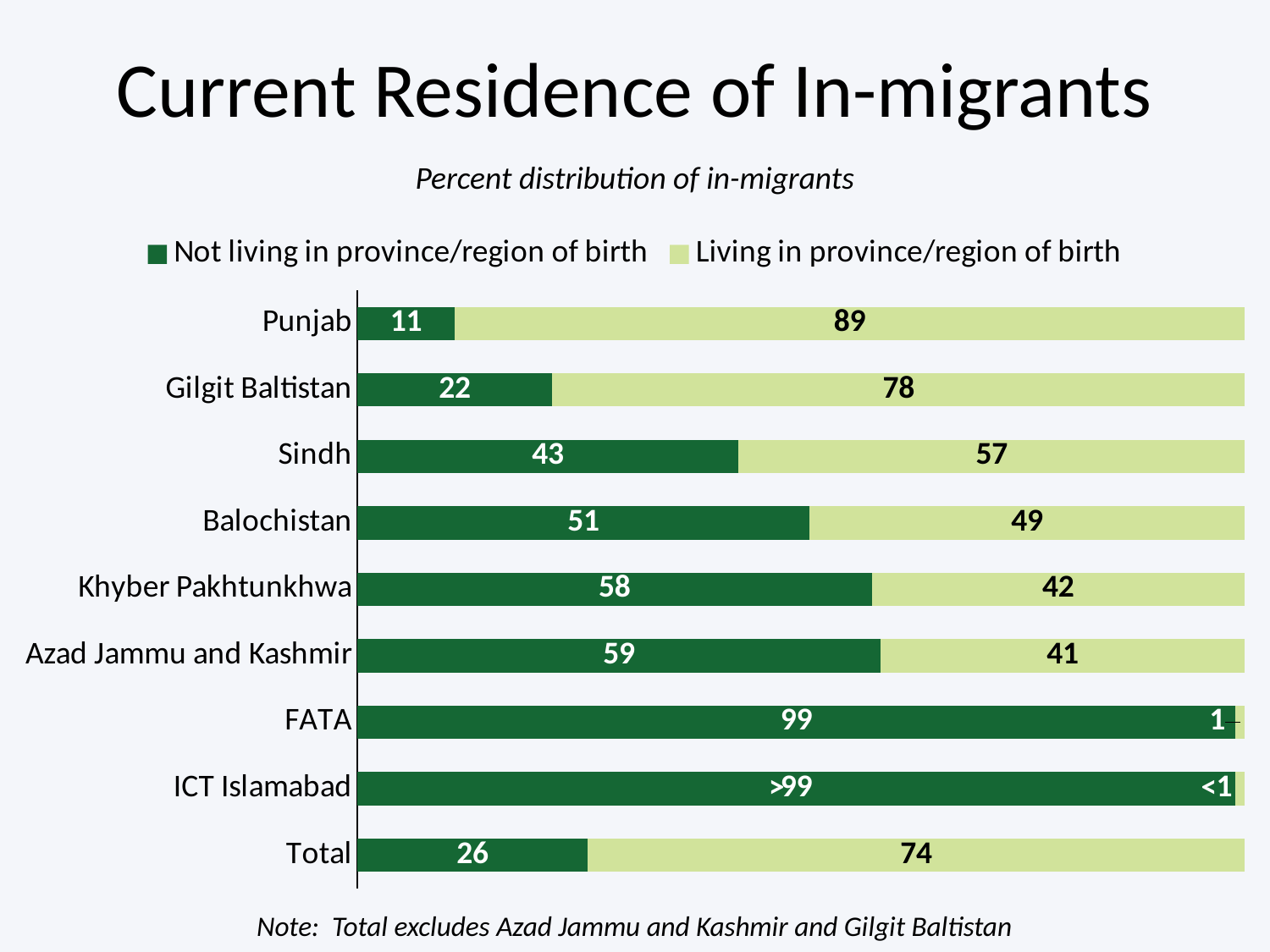

# Current Residence of In-migrants
Percent distribution of in-migrants

### Chart

| Category | Not living in province/region of birth | Living in province/region of birth |
|---|---|---|
| Total | 26.0 | 74.0 |
| ICT Islamabad | 99.0 | 1.0 |
| FATA | 99.0 | 1.0 |
| Azad Jammu and Kashmir | 59.0 | 41.0 |
| Khyber Pakhtunkhwa | 58.0 | 42.0 |
| Balochistan | 51.0 | 49.0 |
| Sindh | 43.0 | 57.0 |
| Gilgit Baltistan | 22.0 | 78.0 |
| Punjab | 11.0 | 89.0 |
>
<
Note:  Total excludes Azad Jammu and Kashmir and Gilgit Baltistan